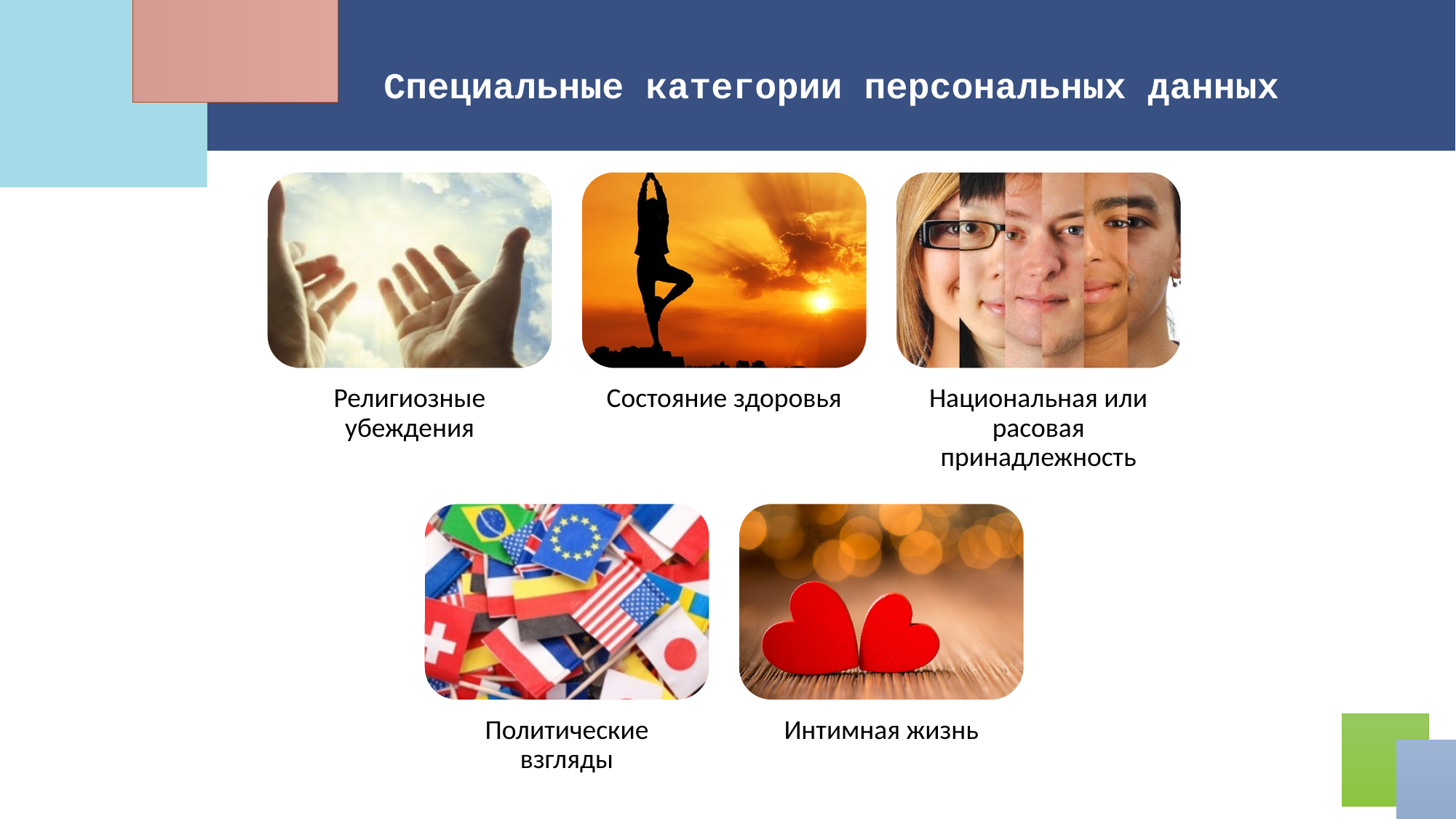

Специальные категории персональных данных
Религиозные убеждения
Состояние здоровья
Национальная или расовая принадлежность
Политические взгляды
Интимная жизнь